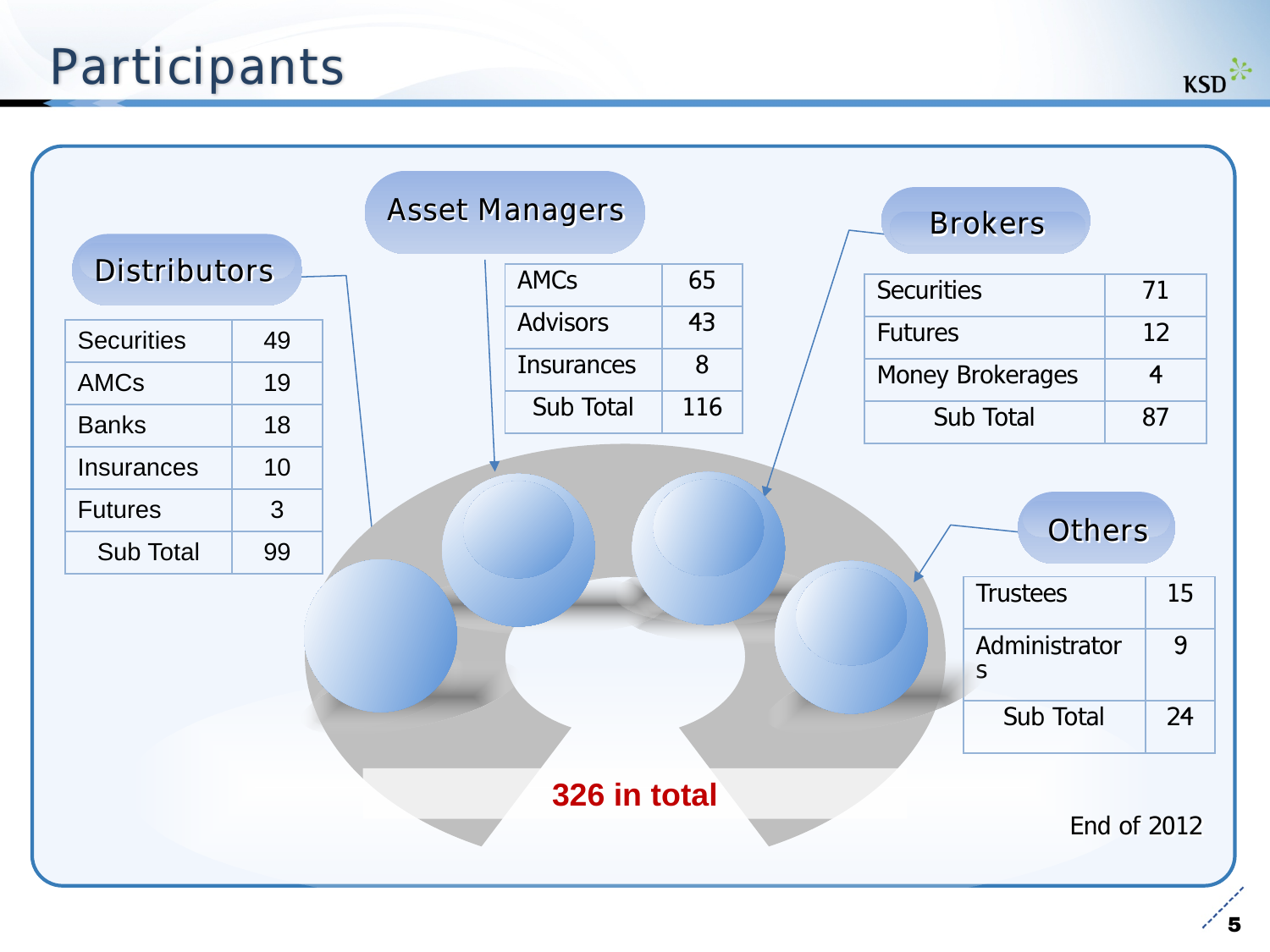

Participants

Asset Managers

Brokers

Distributors

| AMCs | 65 |
| --- | --- |
| Advisors | 43 |
| Insurances | 8 |
| Sub Total | 116 |
| Securities | 71 |
| --- | --- |
| Futures | 12 |
| Money Brokerages | 4 |
| Sub Total | 87 |

| Securities | 49 |
| --- | --- |
| AMCs | 19 |
| Banks | 18 |
| Insurances | 10 |
| Futures | 3 |
| Sub Total | 99 |

Others

| Trustees | 15 |
| --- | --- |
| Administrators | 9 |
| Sub Total | 24 |

326 in total
End of 2012
5